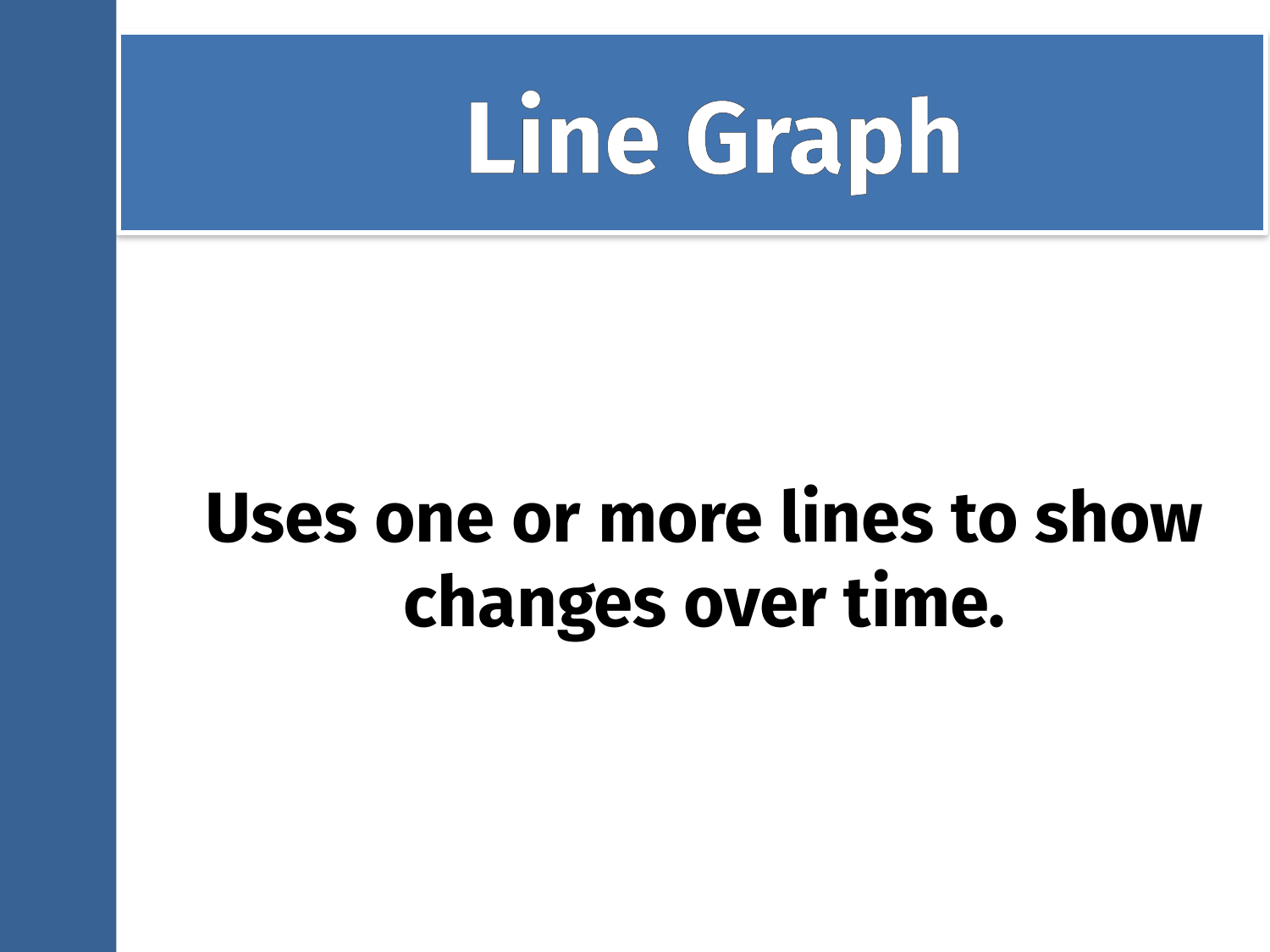

# Line Graph

Uses one or more lines to show changes over time.